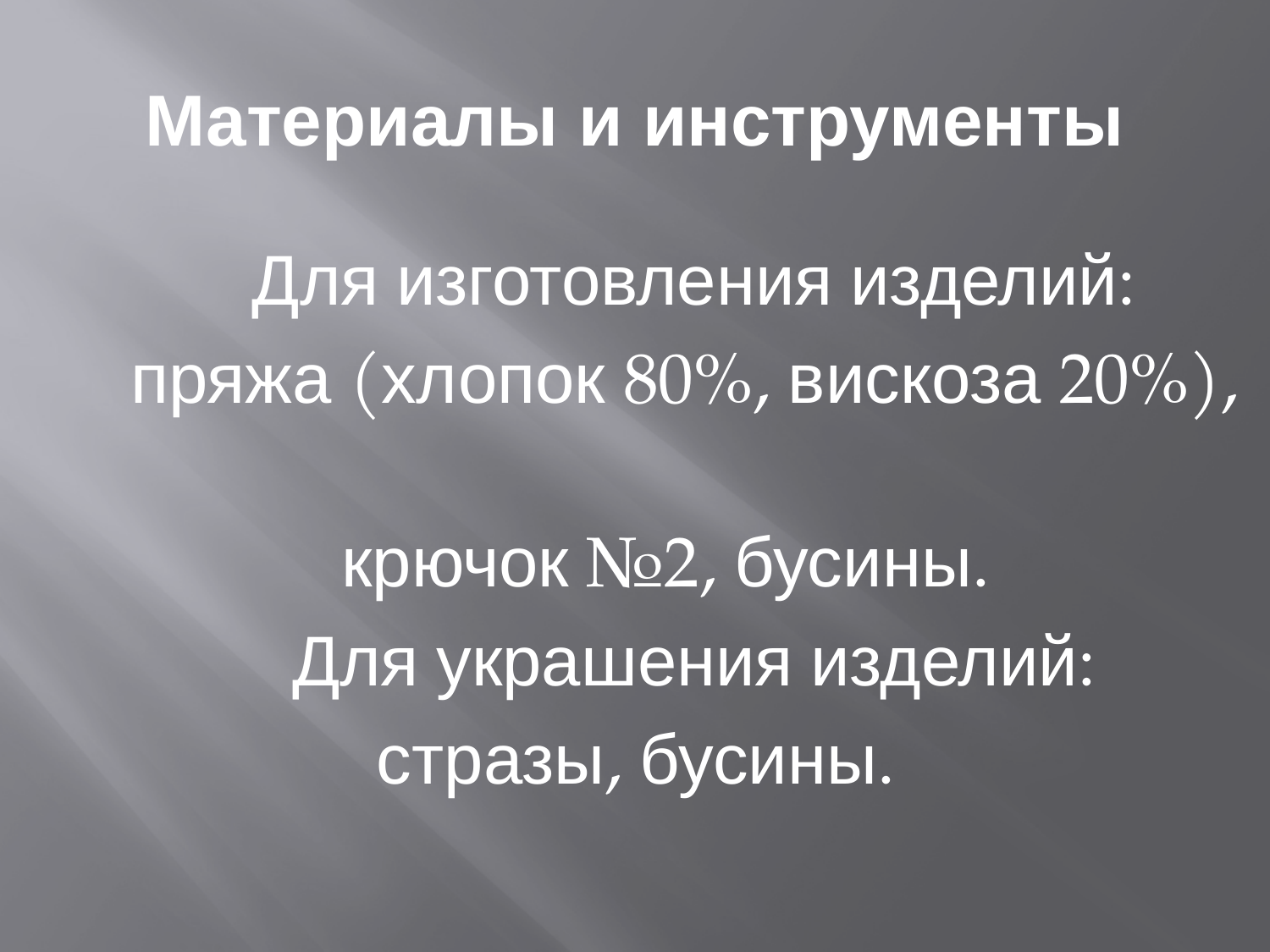

# Материалы и инструменты
Для изготовления изделий:
пряжа (хлопок 80%, вискоза 20%),
            крючок №2, бусины.
Для украшения изделий:
              стразы, бусины.